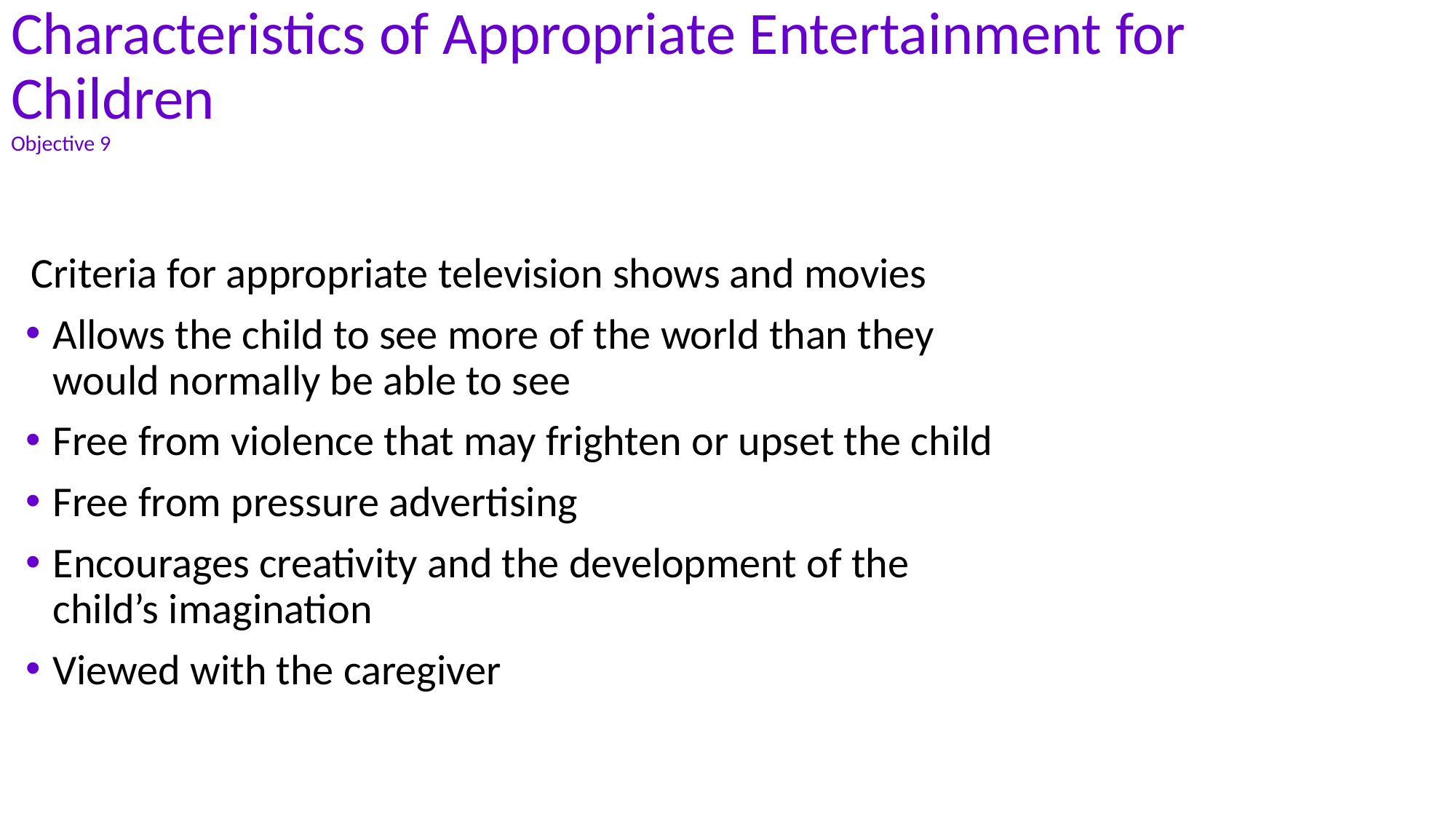

# Characteristics of Appropriate Entertainment for Children Objective 9
Criteria for appropriate television shows and movies
Allows the child to see more of the world than they would normally be able to see
Free from violence that may frighten or upset the child
Free from pressure advertising
Encourages creativity and the development of the child’s imagination
Viewed with the caregiver